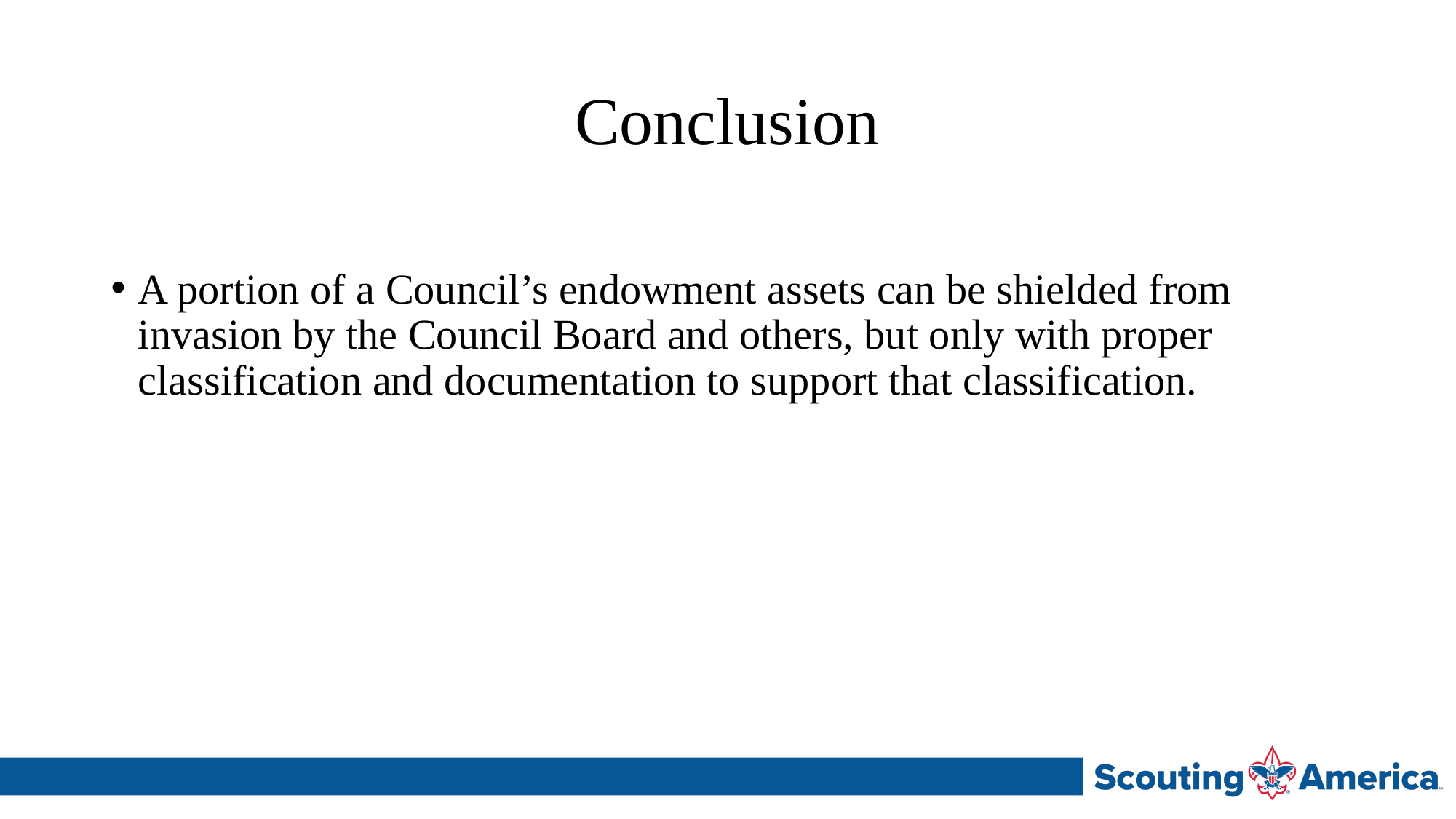

# Conclusion
A portion of a Council’s endowment assets can be shielded from invasion by the Council Board and others, but only with proper classification and documentation to support that classification.